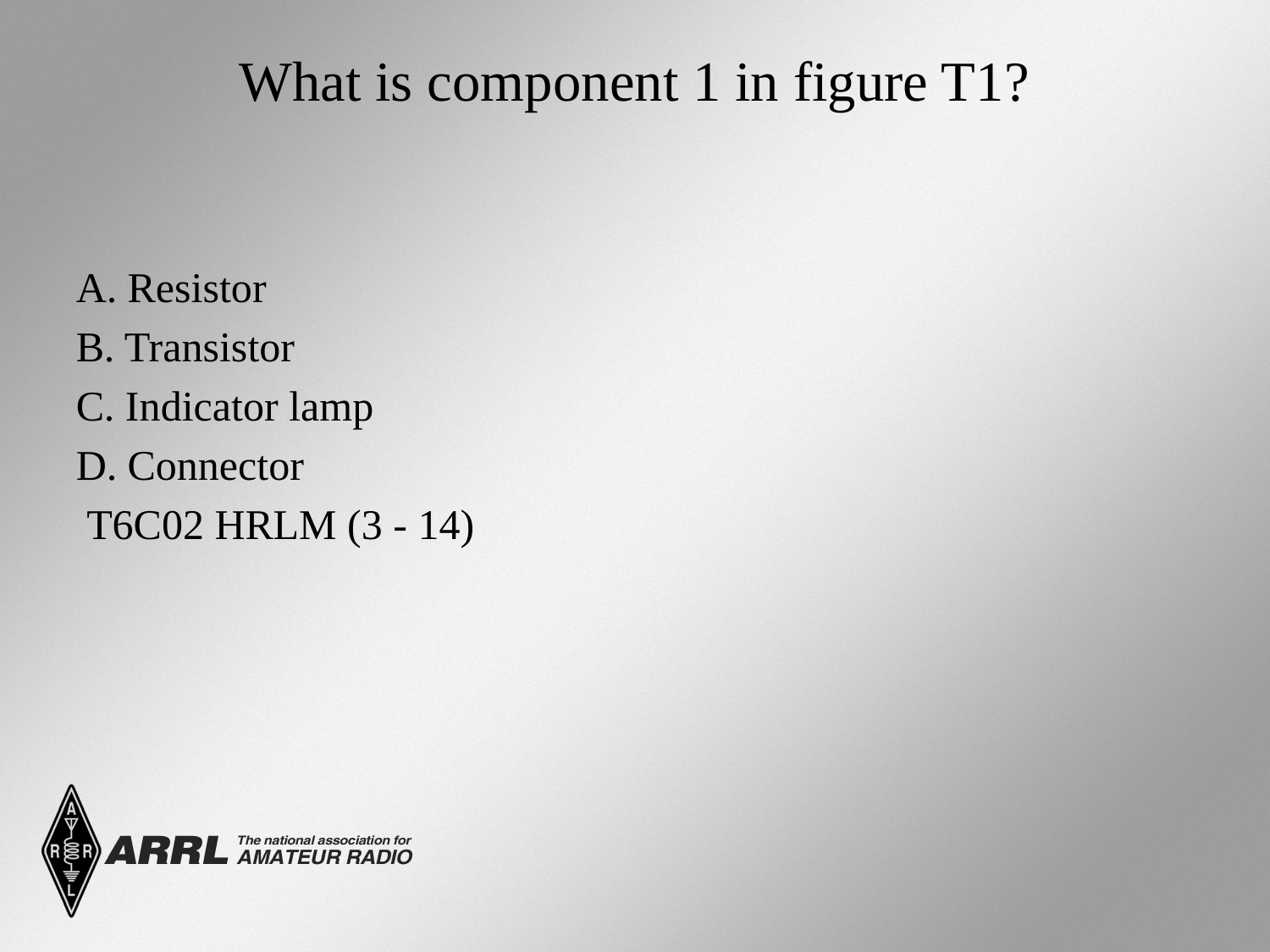

# What is component 1 in figure T1?
A. Resistor
B. Transistor
C. Indicator lamp
D. Connector
 T6C02 HRLM (3 - 14)